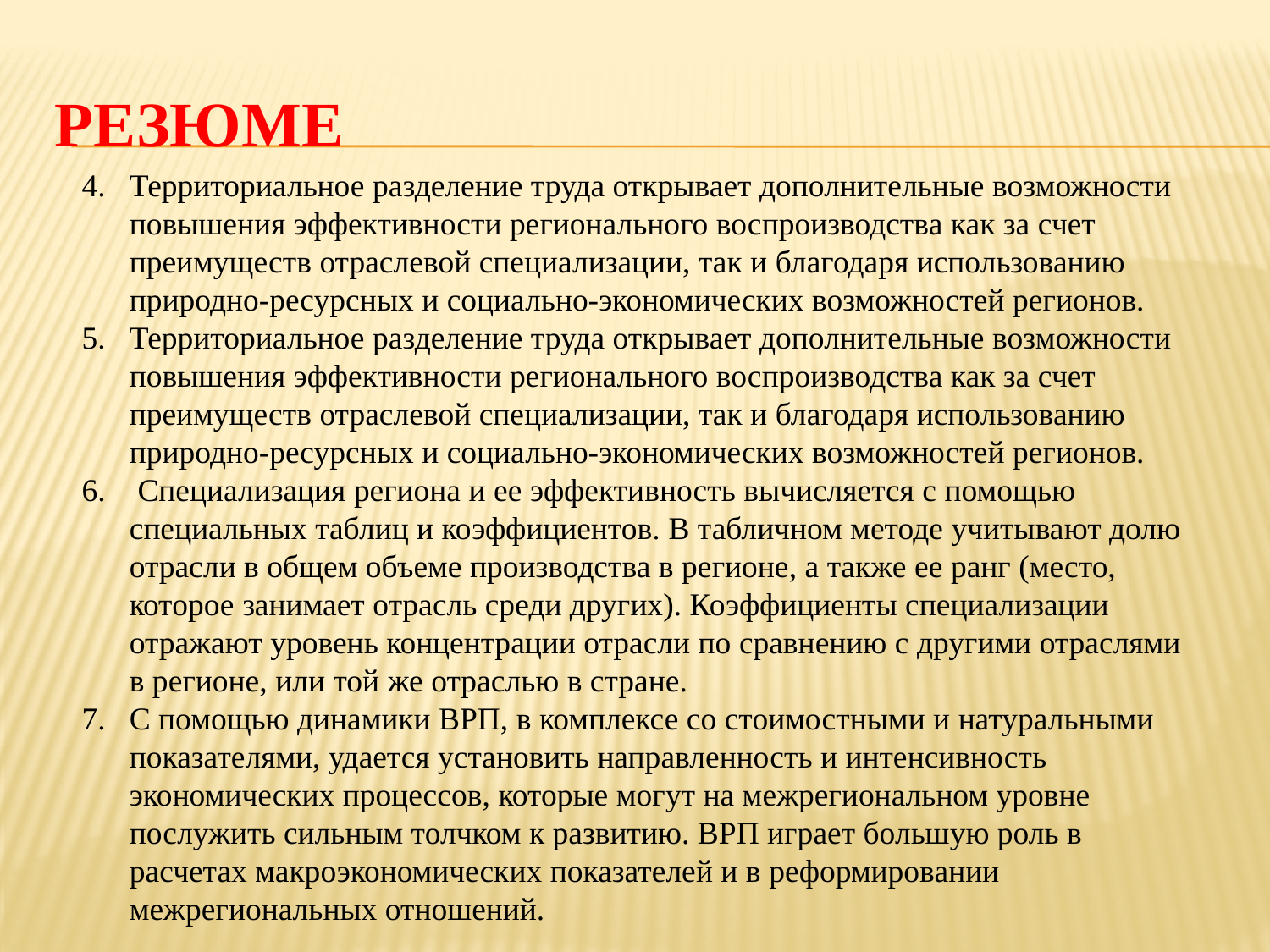

# резюме
Территориальное разделение труда открывает дополнительные возможности повышения эффективности регионального воспроизводства как за счет преимуществ отраслевой специализации, так и благодаря использованию природно-ресурсных и социально-экономических возможностей регионов.
Территориальное разделение труда открывает дополнительные возможности повышения эффективности регионального воспроизводства как за счет преимуществ отраслевой специализации, так и благодаря использованию природно-ресурсных и социально-экономических возможностей регионов.
 Специализация региона и ее эффективность вычисляется с помощью специальных таблиц и коэффициентов. В табличном методе учитывают долю отрасли в общем объеме производства в регионе, а также ее ранг (место, которое занимает отрасль среди других). Коэффициенты специализации отражают уровень концентрации отрасли по сравнению с другими отраслями в регионе, или той же отраслью в стране.
С помощью динамики ВРП, в комплексе со стоимостными и натуральными показателями, удается установить направленность и интенсивность экономических процессов, которые могут на межрегиональном уровне послужить сильным толчком к развитию. ВРП играет большую роль в расчетах макроэкономических показателей и в реформировании межрегиональных отношений.